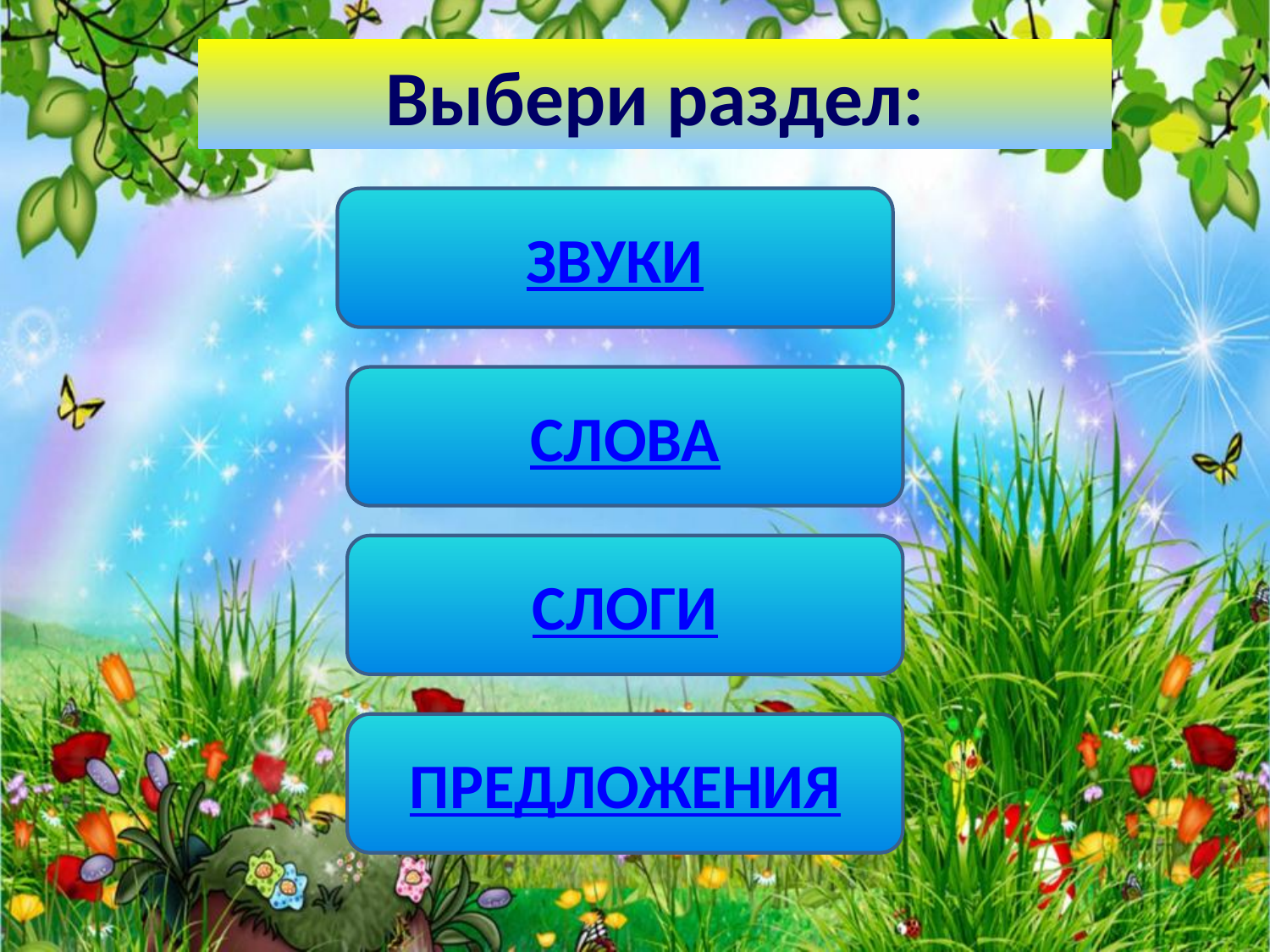

# Выбери раздел:
ЗВУКИ
СЛОВА
СЛОГИ
ПРЕДЛОЖЕНИЯ